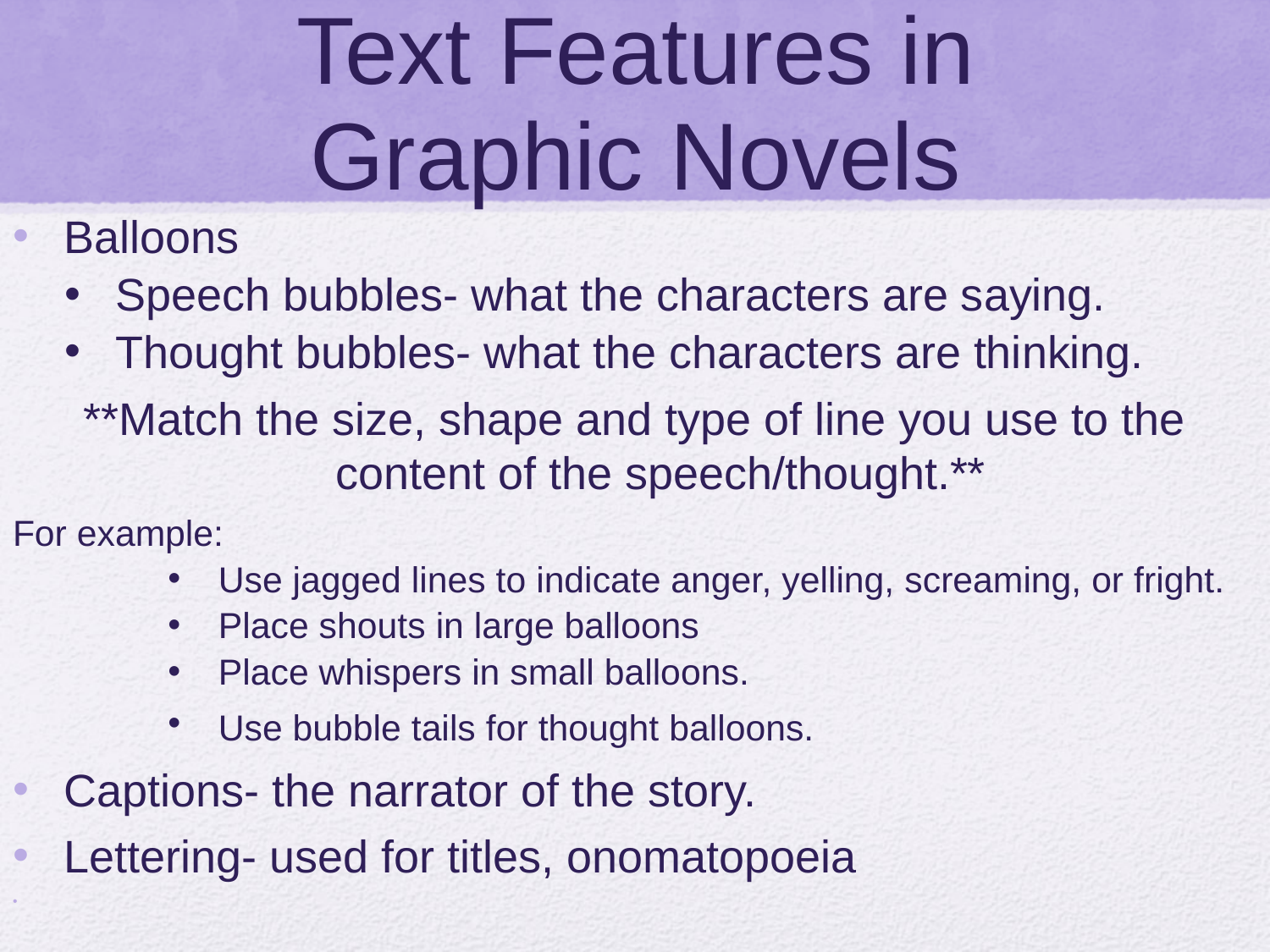

# Text Features in Graphic Novels
Balloons
Speech bubbles- what the characters are saying.
Thought bubbles- what the characters are thinking.
**Match the size, shape and type of line you use to the content of the speech/thought.**
For example:
Use jagged lines to indicate anger, yelling, screaming, or fright.
Place shouts in large balloons
Place whispers in small balloons.
Use bubble tails for thought balloons.
Captions- the narrator of the story.
Lettering- used for titles, onomatopoeia